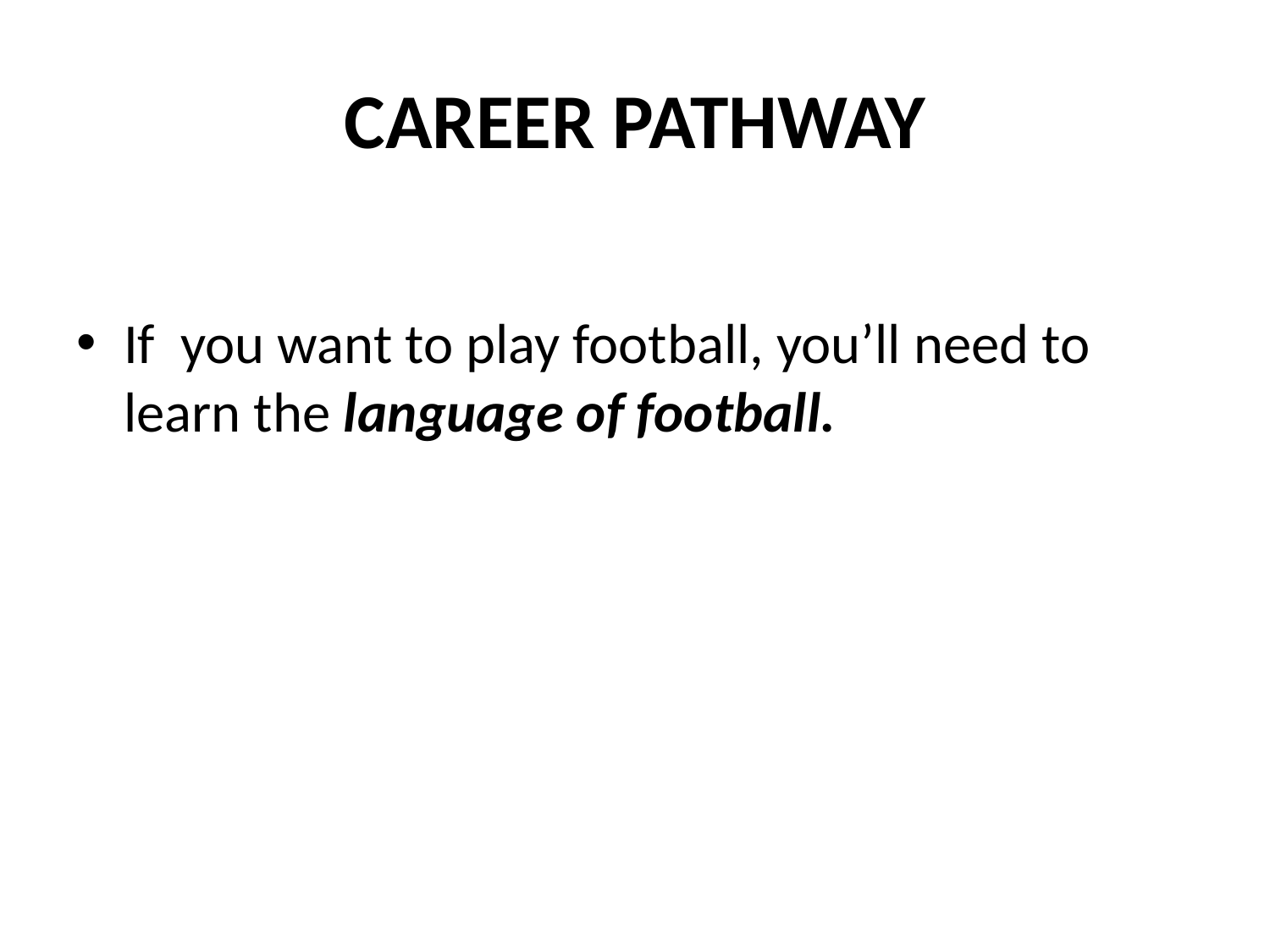

# CAREER PATHWAY

If  you want to play football, you’ll need to learn the language of football.